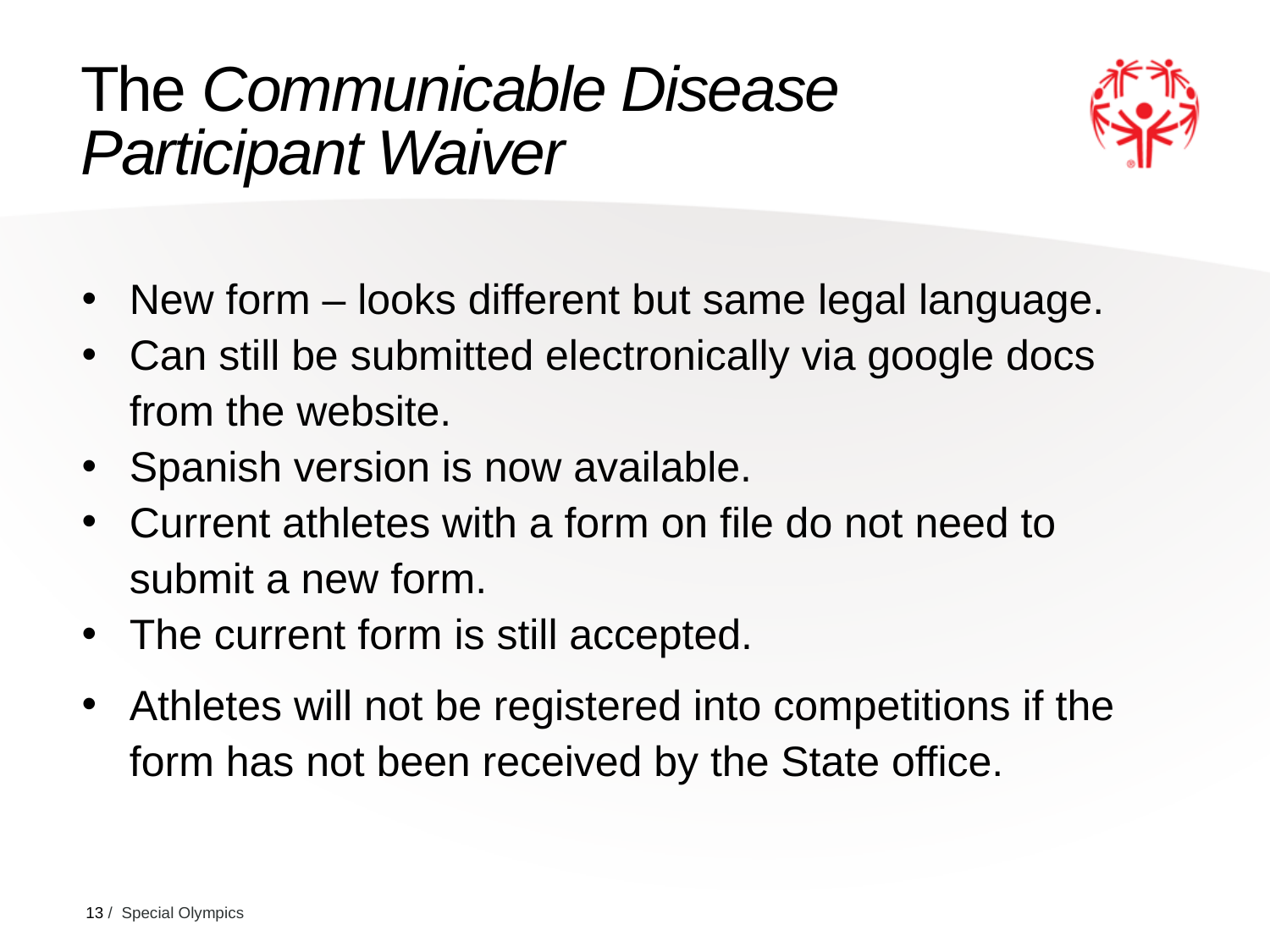

# The Communicable Disease Participant Waiver
New form – looks different but same legal language.
Can still be submitted electronically via google docs from the website.
Spanish version is now available.
Current athletes with a form on file do not need to submit a new form.
The current form is still accepted.
Athletes will not be registered into competitions if the form has not been received by the State office.
13 /  Special Olympics